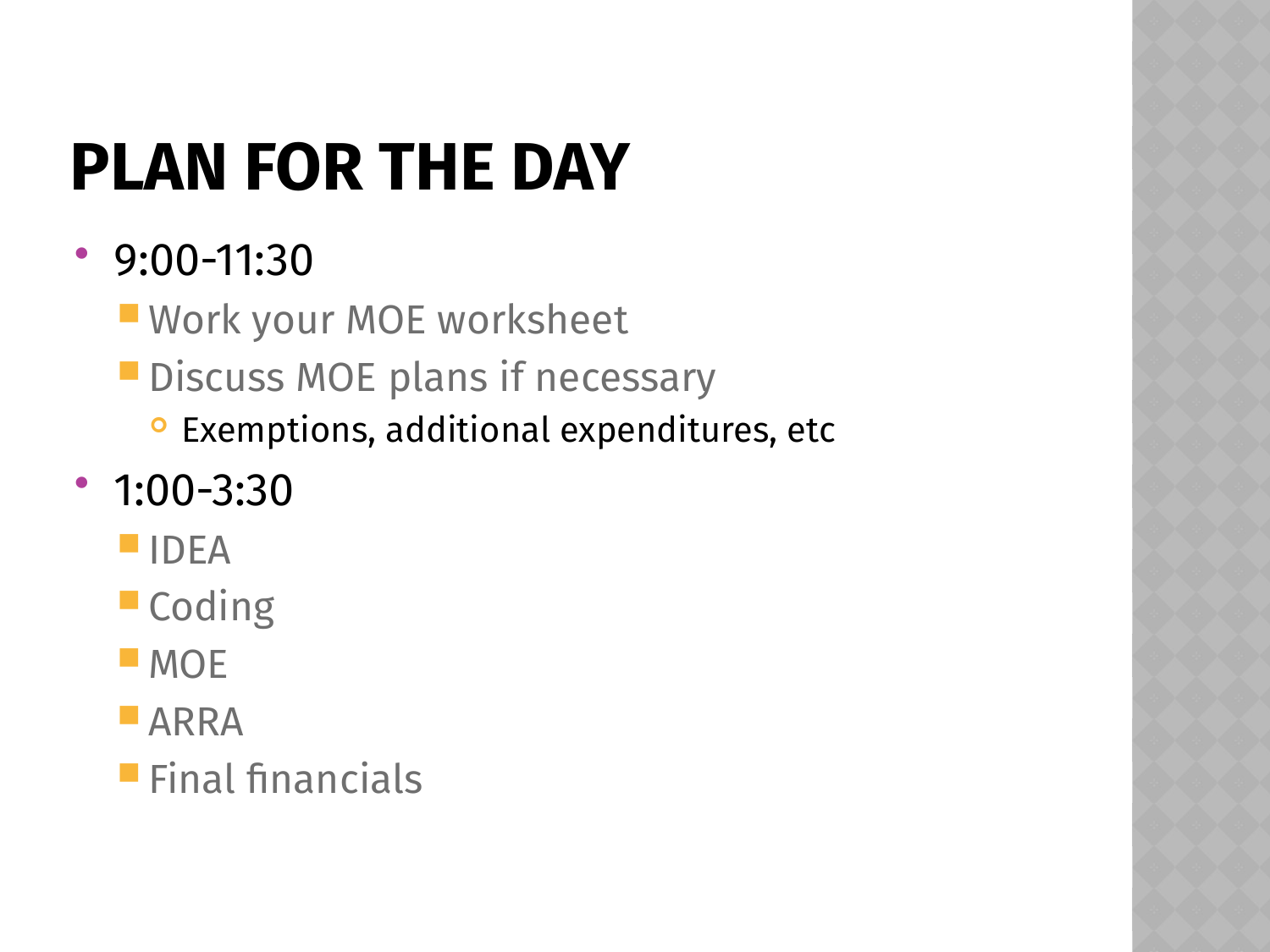

# Plan for the day
9:00-11:30
Work your MOE worksheet
Discuss MOE plans if necessary
Exemptions, additional expenditures, etc
1:00-3:30
IDEA
Coding
MOE
ARRA
Final financials